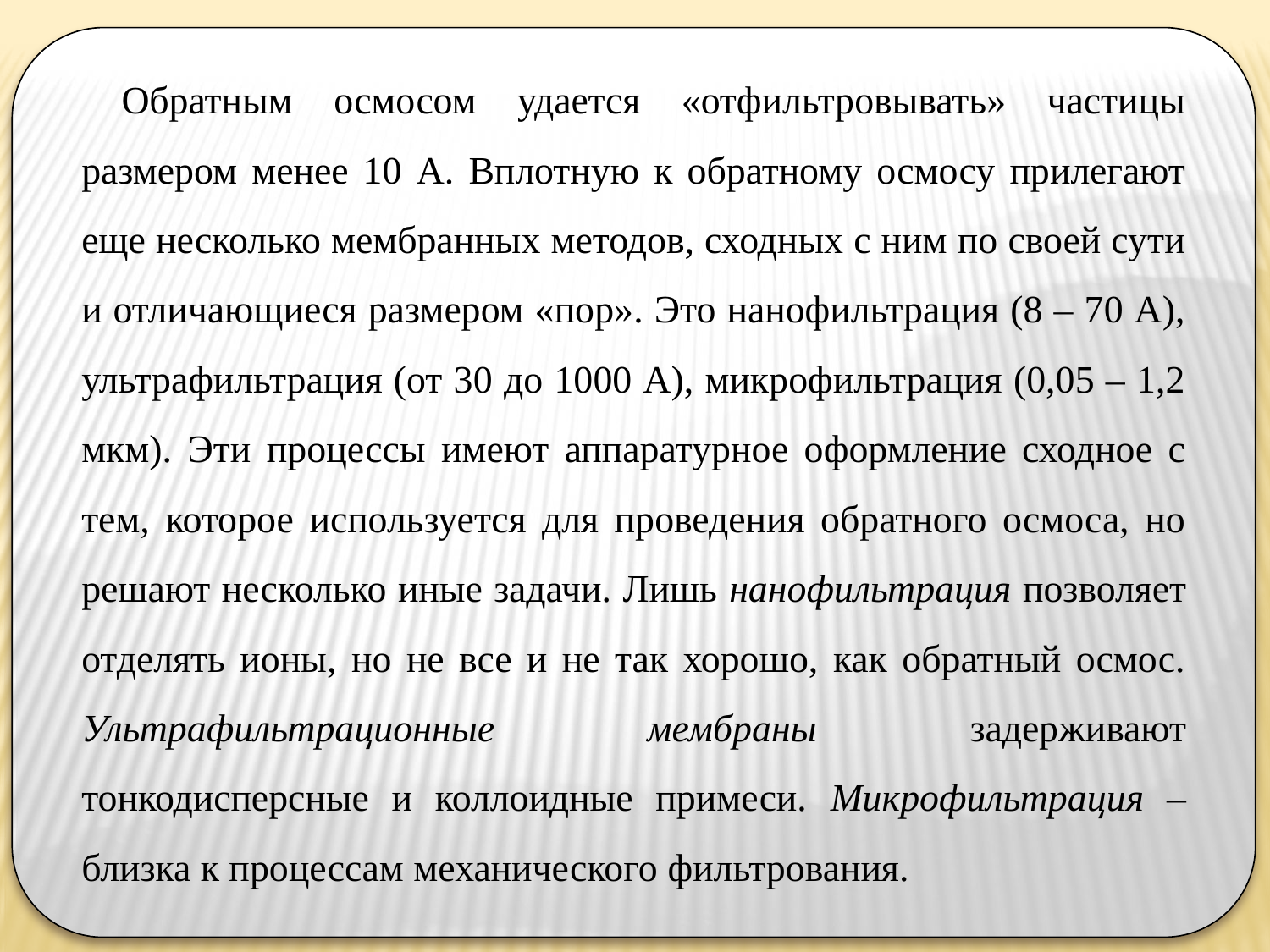

Обратным осмосом удается «отфильтровывать» частицы размером менее 10 А. Вплотную к обратному осмосу прилегают еще несколько мембранных методов, сходных с ним по своей сути и отличающиеся размером «пор». Это нанофильтрация (8 – 70 А), ультрафильтрация (от 30 до 1000 А), микрофильтрация (0,05 – 1,2 мкм). Эти процессы имеют аппаратурное оформление сходное с тем, которое используется для проведения обратного осмоса, но решают несколько иные задачи. Лишь нанофильтрация позволяет отделять ионы, но не все и не так хорошо, как обратный осмос. Ультрафильтрационные мембраны задерживают тонкодисперсные и коллоидные примеси. Микрофильтрация – близка к процессам механического фильтрования.